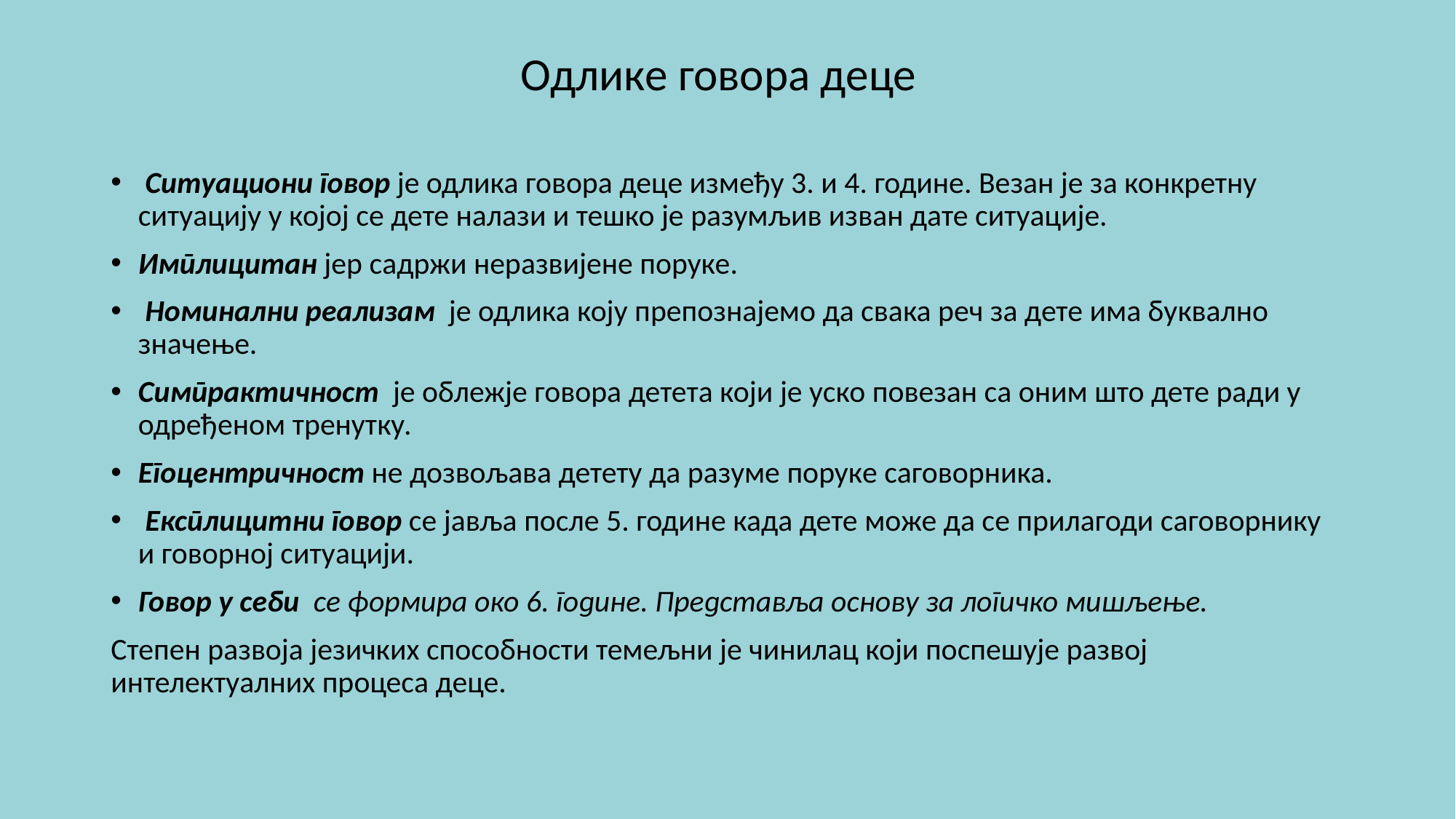

# Одлике говора деце
 Ситуациони говор је одлика говора деце између 3. и 4. године. Везан је за конкретну ситуацију у којој се дете налази и тешко је разумљив изван дате ситуације.
Имплицитан јер садржи неразвијене поруке.
 Номинални реализам  је одлика коју препознајемо да свака реч за дете има буквално значење.
Симпрактичност  је облежје говора детета који је уско повезан са оним што дете ради у одређеном тренутку.
Егоцентричност не дозвољава детету да разуме поруке саговорника.
 Експлицитни говор се јавља после 5. године када дете може да се прилагоди саговорнику и говорној ситуацији.
Говор у себи  се формира око 6. године. Представља основу за логичко мишљење.
Степен развоја језичких способности темељни је чинилац који поспешује развој интелектуалних процеса деце.